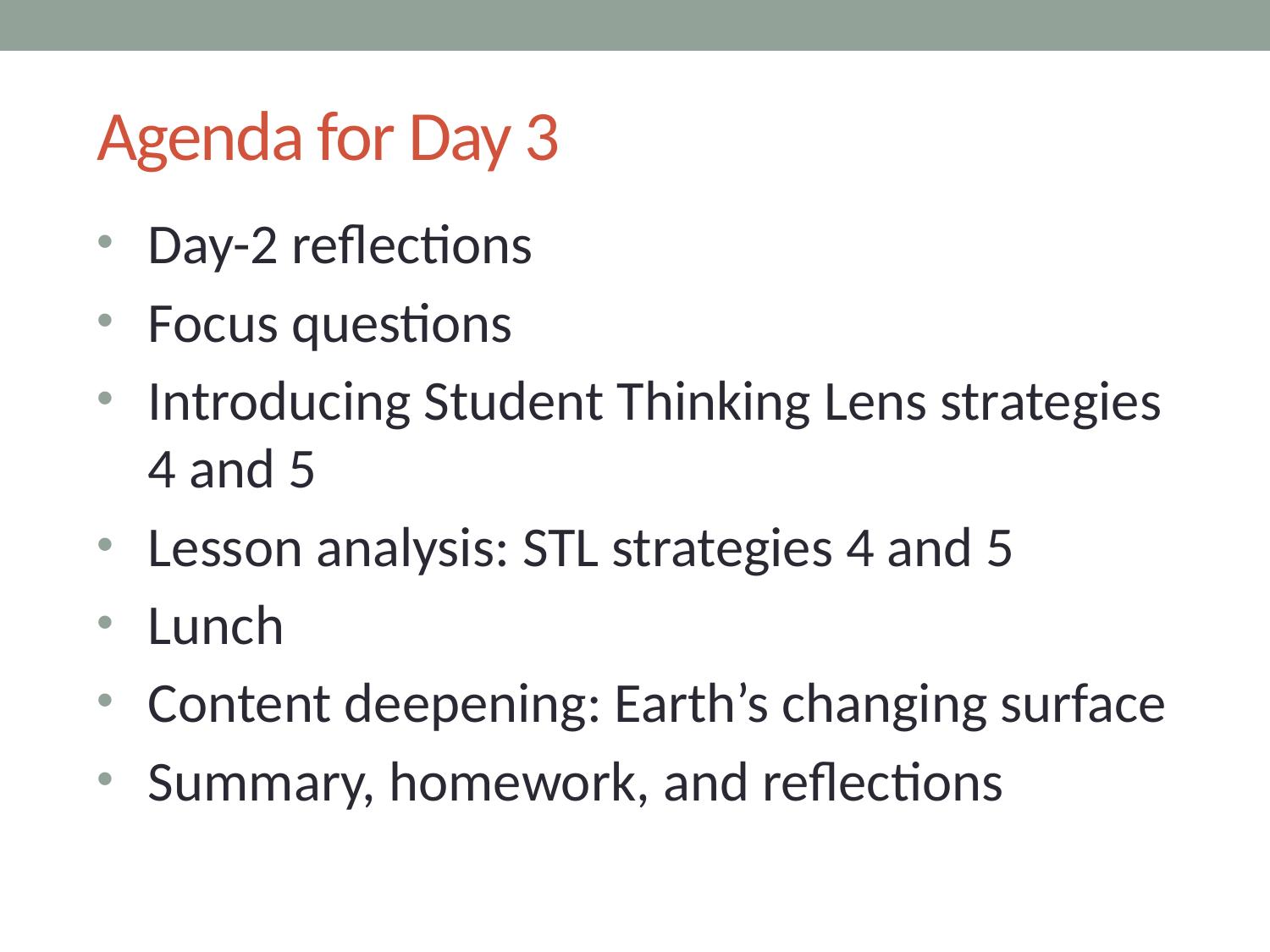

# Agenda for Day 3
Day-2 reflections
Focus questions
Introducing Student Thinking Lens strategies 4 and 5
Lesson analysis: STL strategies 4 and 5
Lunch
Content deepening: Earth’s changing surface
Summary, homework, and reflections